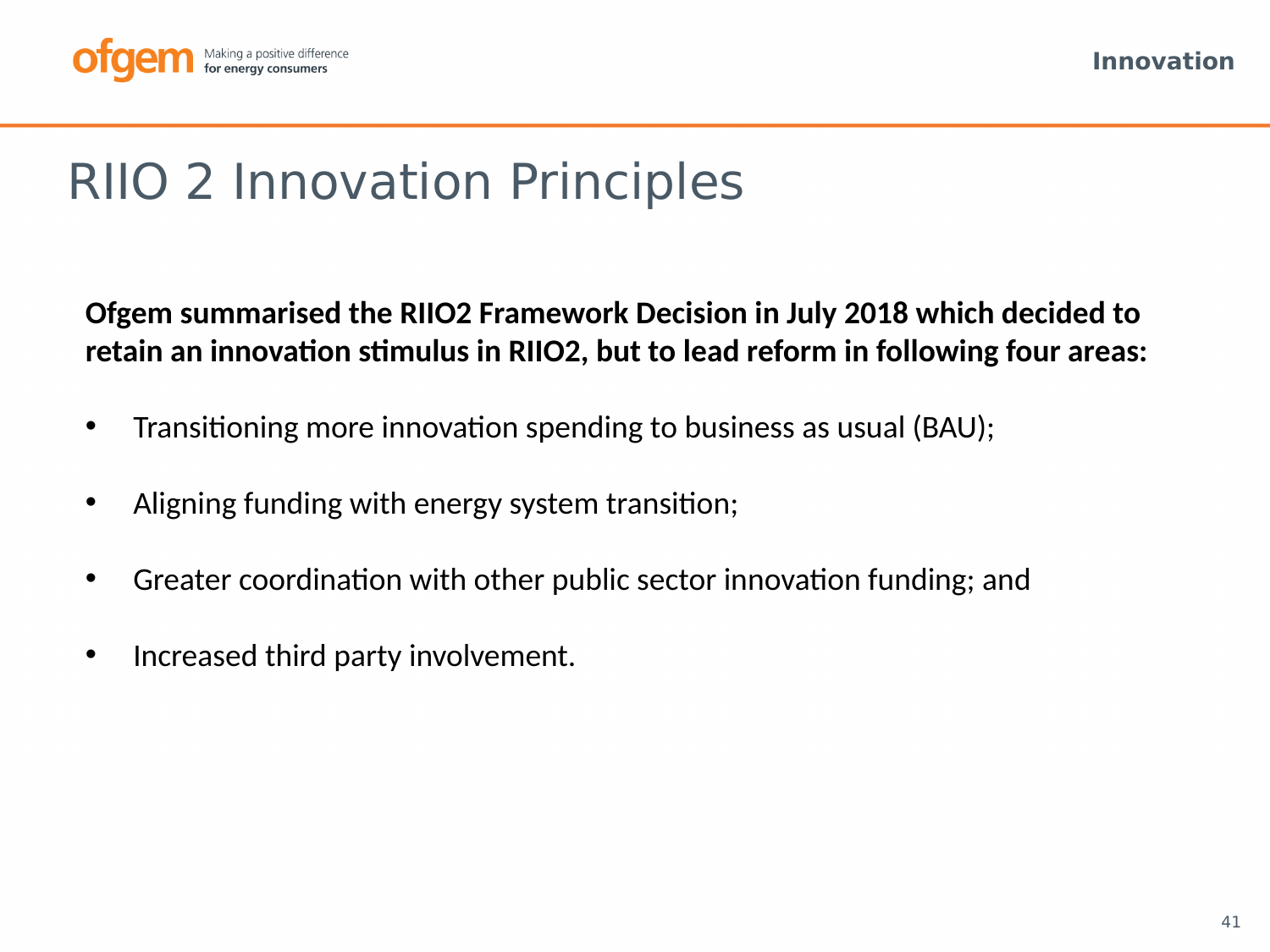

# Innovation
RIIO 2 Innovation Principles
Ofgem summarised the RIIO2 Framework Decision in July 2018 which decided to retain an innovation stimulus in RIIO2, but to lead reform in following four areas:

Transitioning more innovation spending to business as usual (BAU);

Aligning funding with energy system transition;

Greater coordination with other public sector innovation funding; and

Increased third party involvement.

41